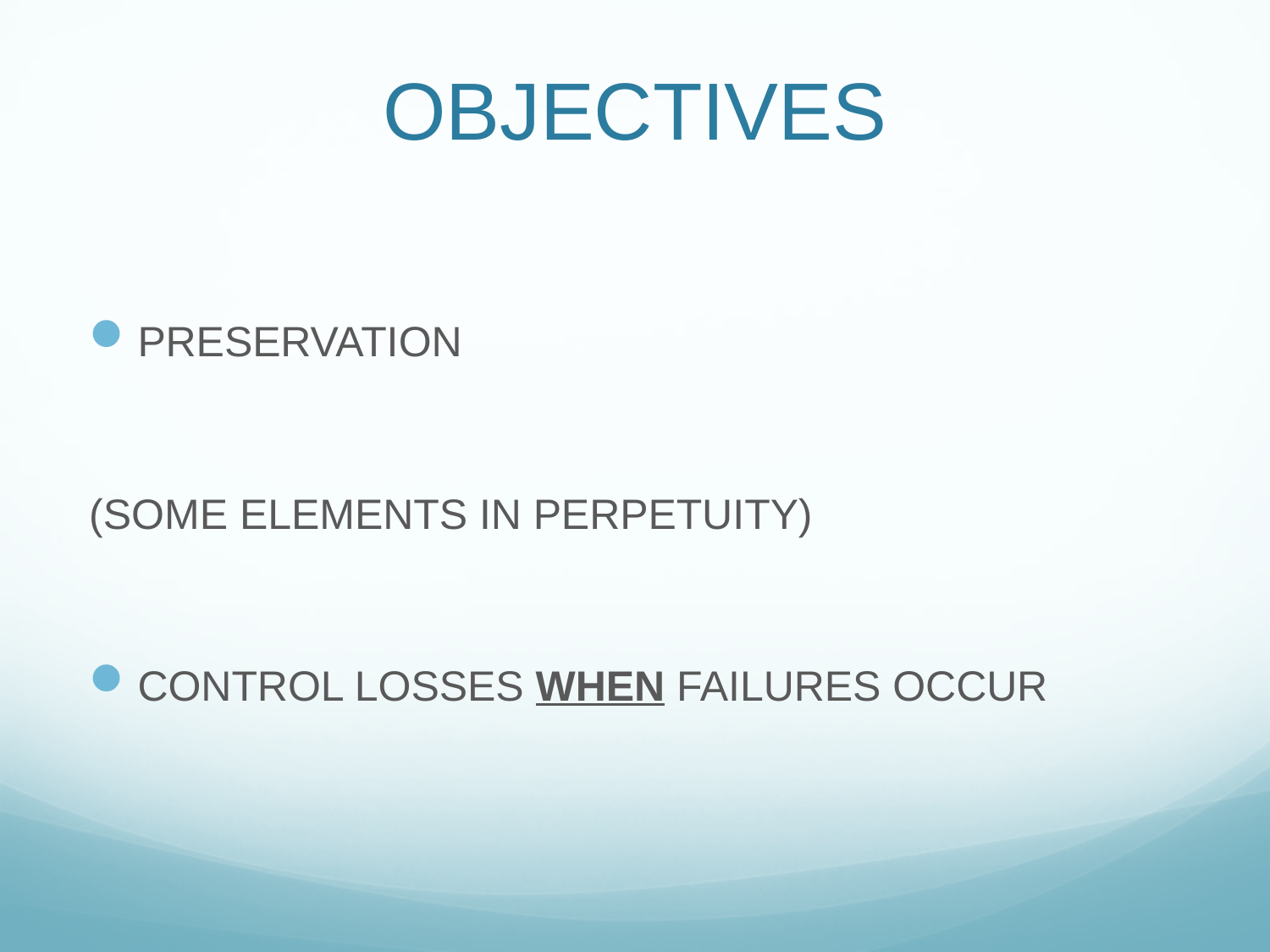

# OBJECTIVES

PRESERVATION

(SOME ELEMENTS IN PERPETUITY)

CONTROL LOSSES WHEN FAILURES OCCUR